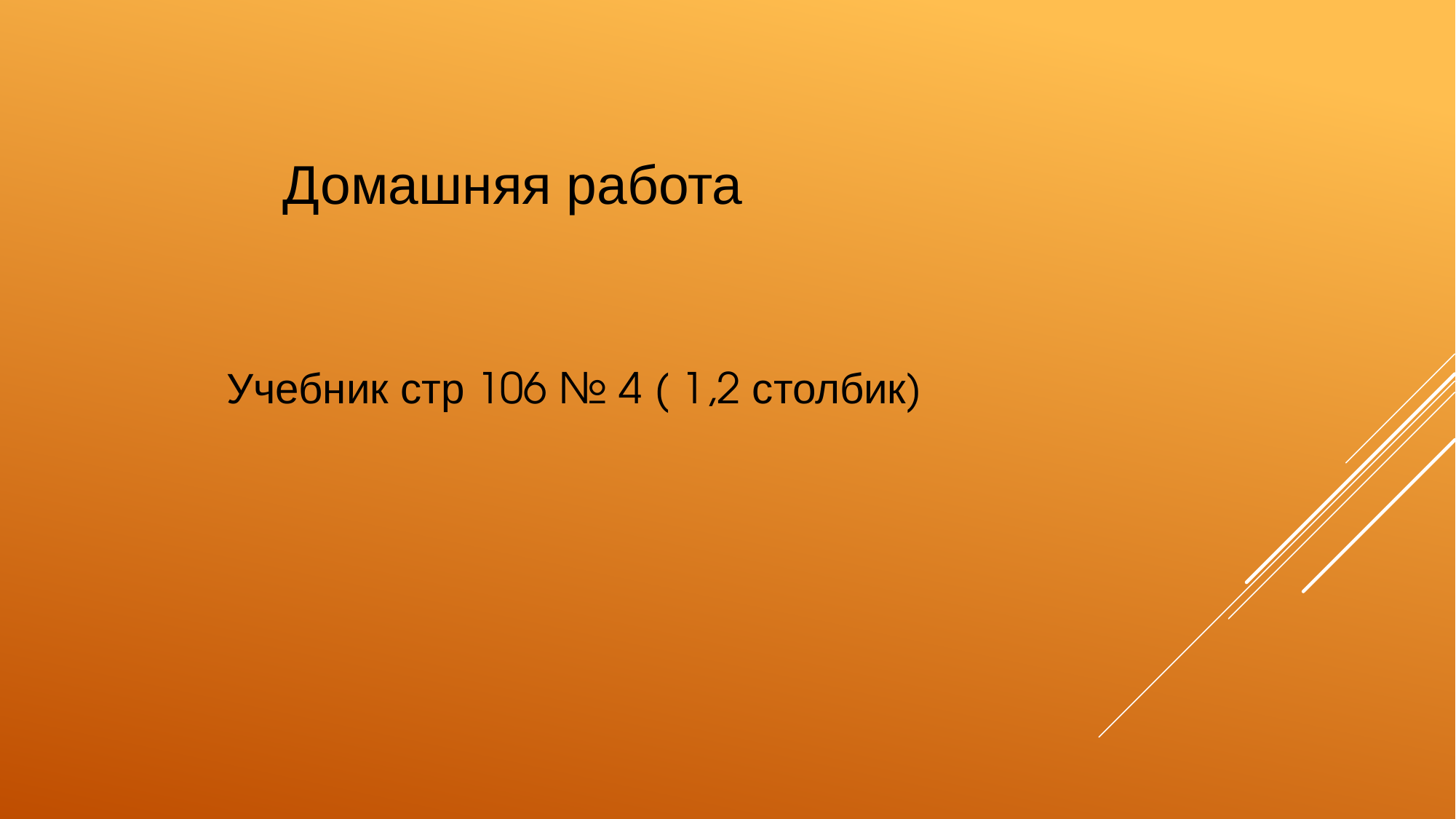

Домашняя работа
Учебник стр 106 № 4 ( 1,2 столбик)